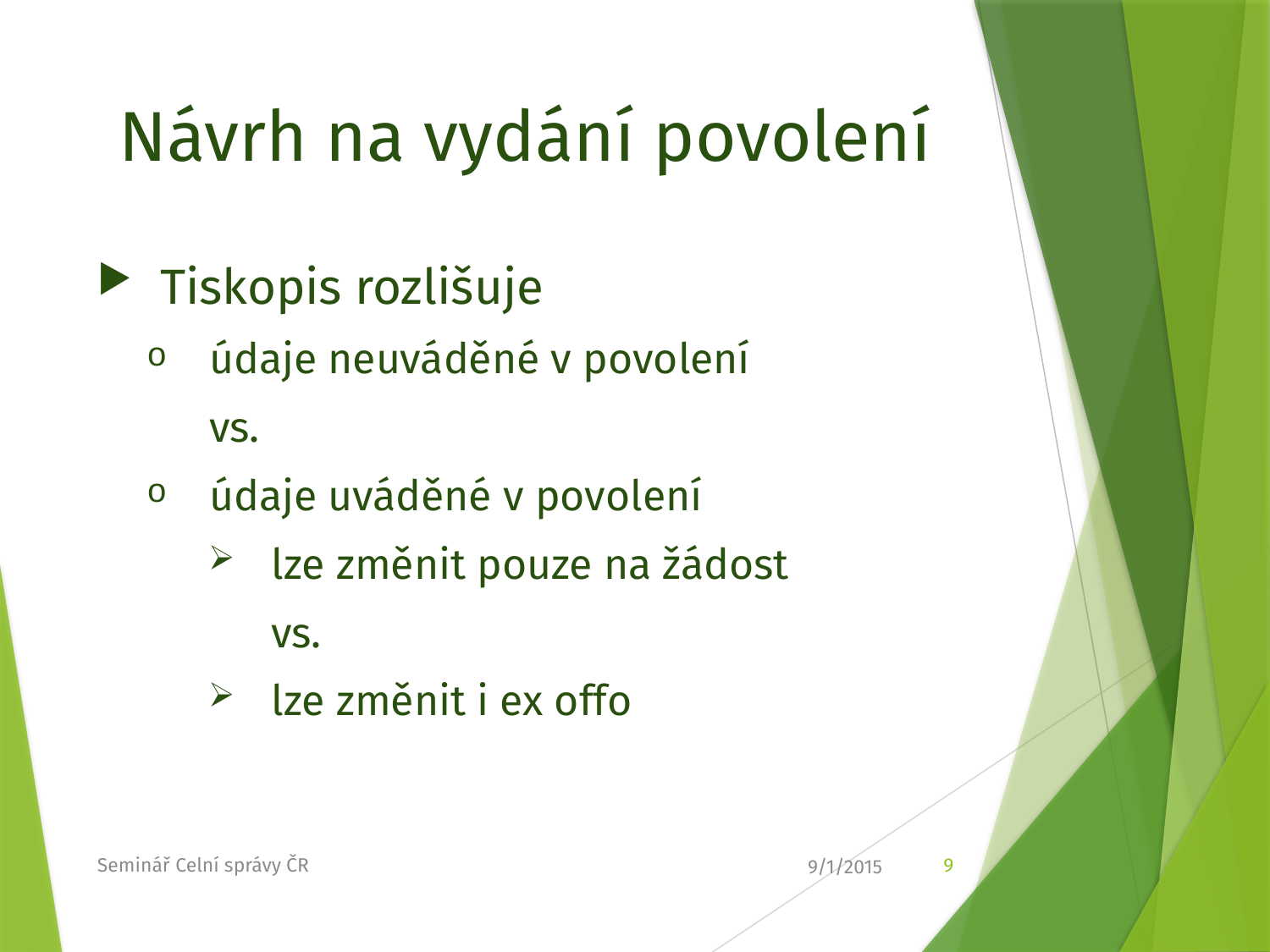

# Návrh na vydání povolení
Tiskopis rozlišuje
údaje neuváděné v povolení
vs.
údaje uváděné v povolení
lze změnit pouze na žádost
vs.
lze změnit i ex offo

Seminář Celní správy ČR
9
9/1/2015